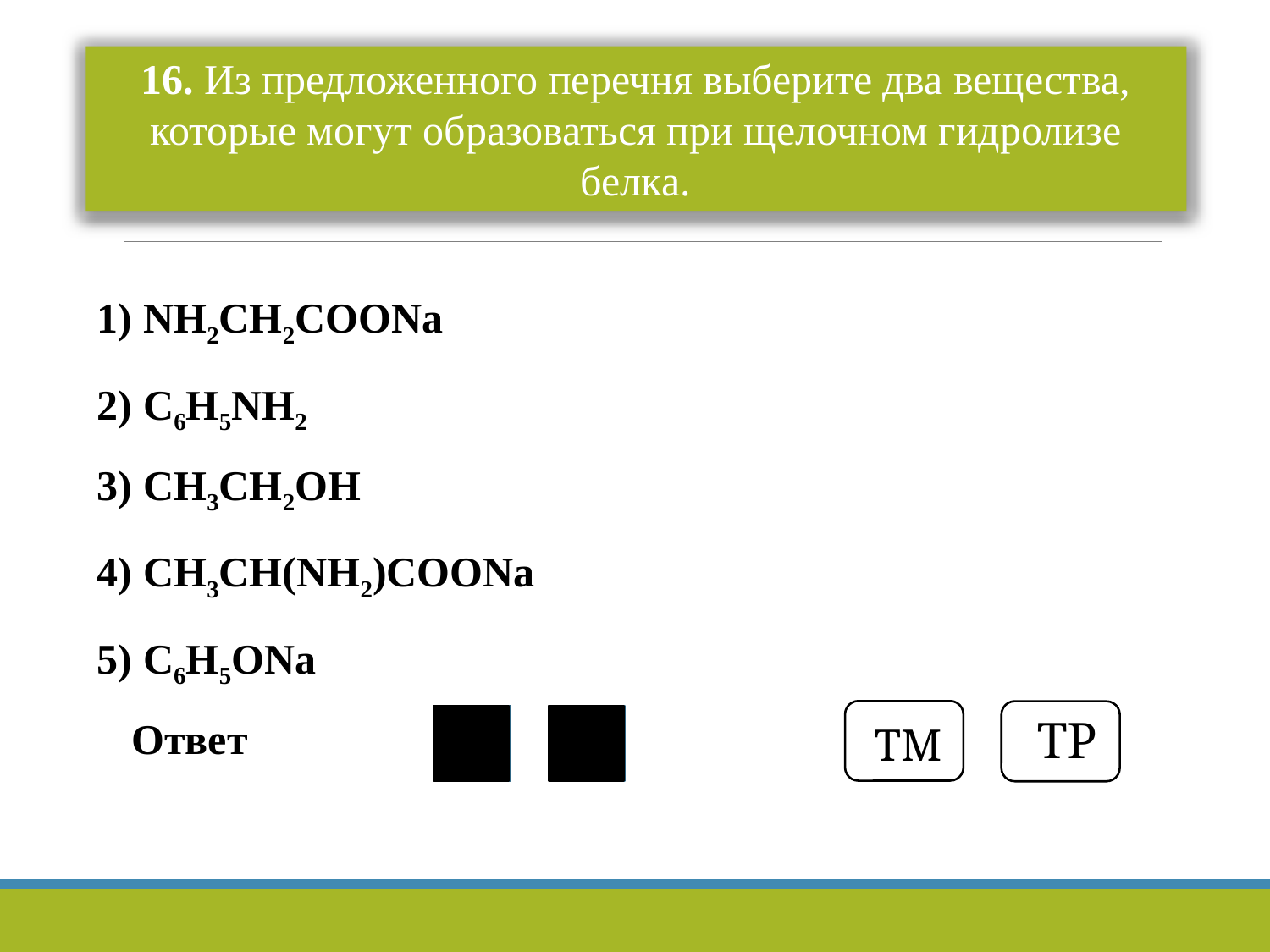

16. Из предложенного перечня выберите два вещества, которые могут образоваться при щелочном гидролизе белка.
1) NH2CH2COONa

2) C6H5NH2
3) CH3CH2OH
4) CH3CH(NH2)COONa
5) C6H5ONa
ТМ
ТР
   Ответ

1

4